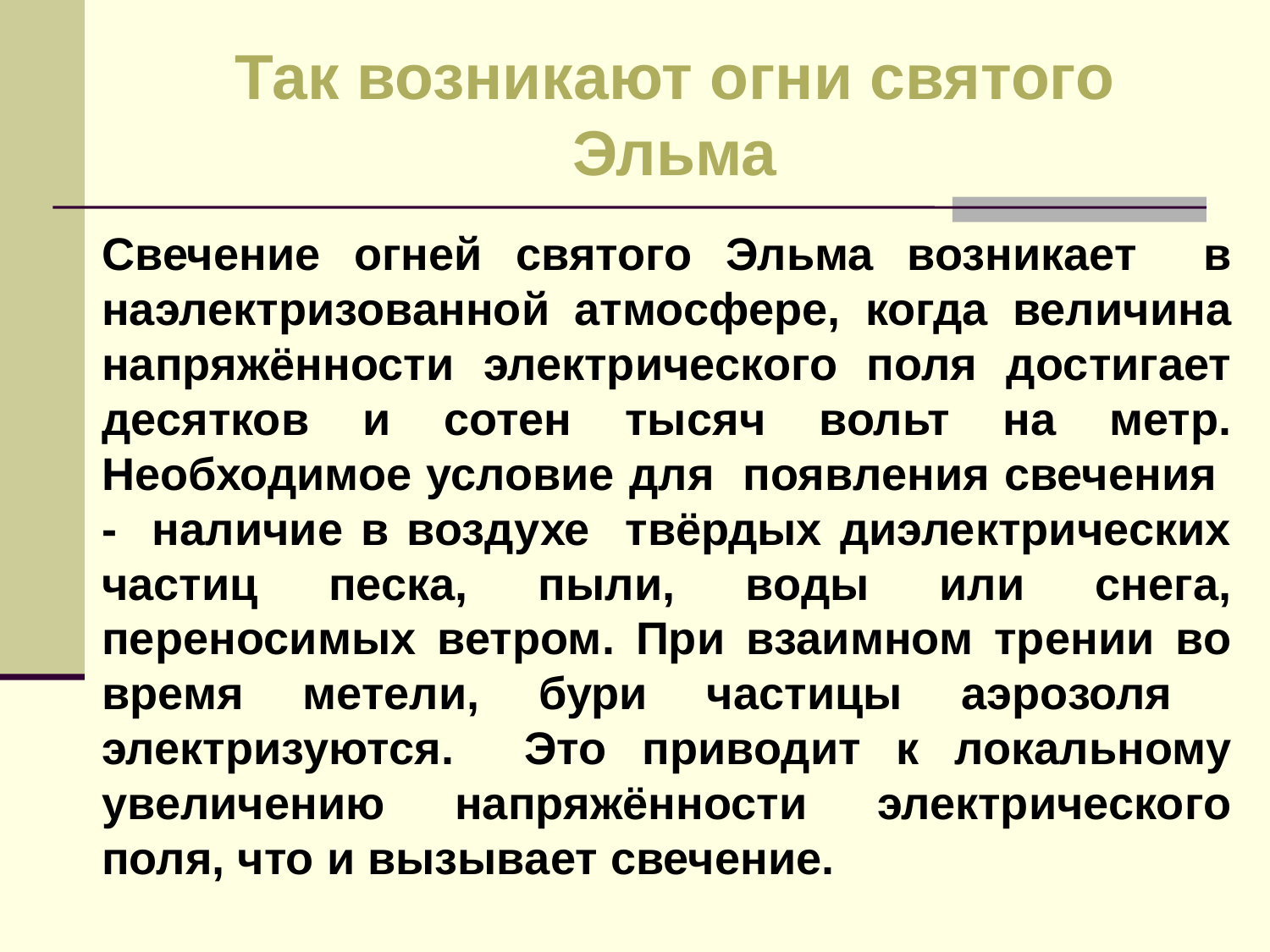

Так возникают огни святого Эльма
Свечение огней святого Эльма возникает  в наэлектризованной атмосфере, когда величина напряжённости электрического поля достигает десятков и сотен тысяч вольт на метр. Необходимое условие для  появления свечения  -  наличие в воздухе  твёрдых диэлектрических частиц песка, пыли, воды или снега, переносимых ветром. При взаимном трении во время метели, бури частицы аэрозоля  электризуются.  Это приводит к локальному увеличению напряжённости электрического поля, что и вызывает свечение.